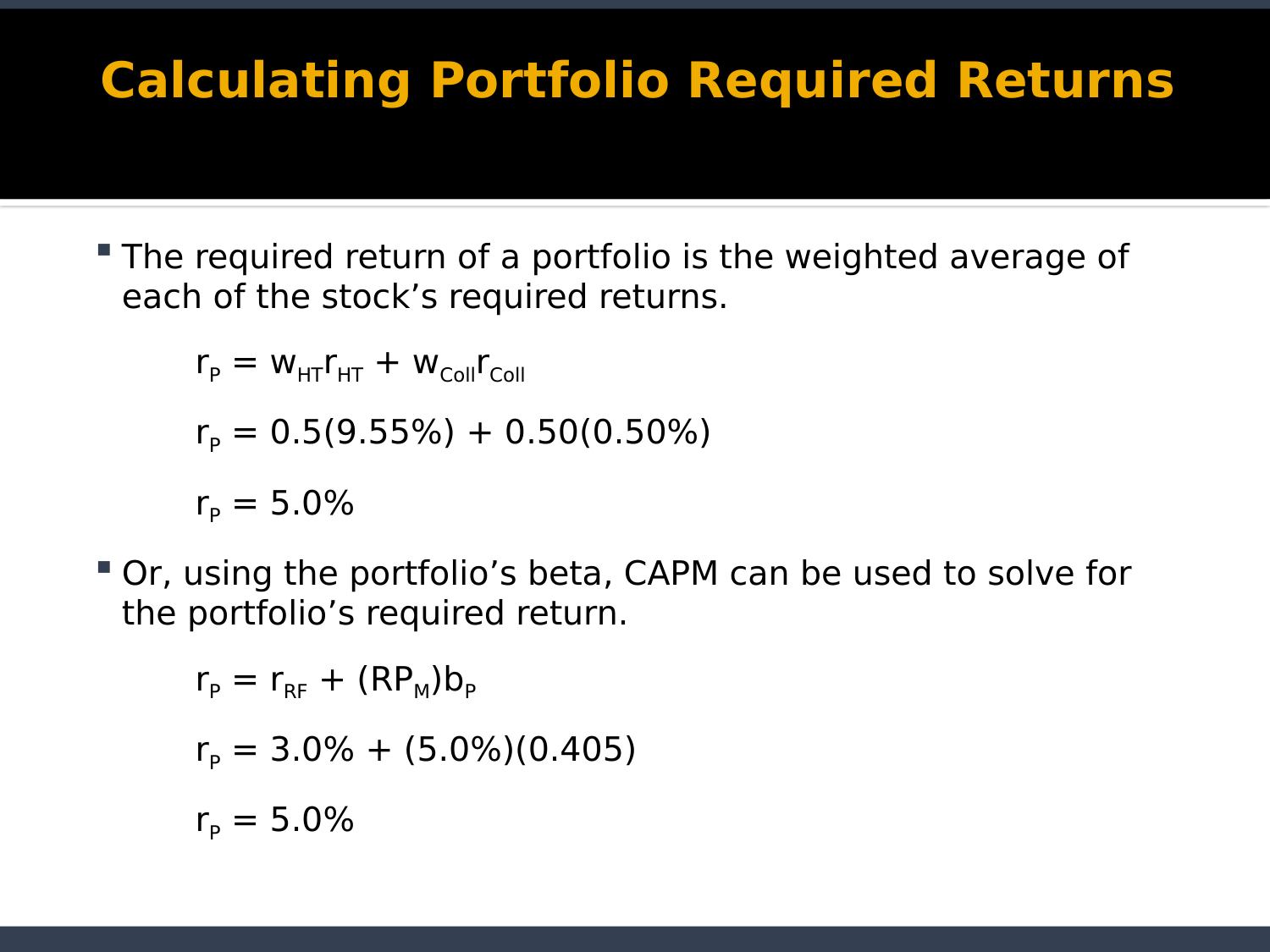

# Calculating Portfolio Required Returns
The required return of a portfolio is the weighted average of each of the stock’s required returns.
		rP = wHTrHT + wCollrColl
		rP = 0.5(9.55%) + 0.50(0.50%)
		rP = 5.0%
Or, using the portfolio’s beta, CAPM can be used to solve for the portfolio’s required return.
		rP = rRF + (RPM)bP
		rP = 3.0% + (5.0%)(0.405)
		rP = 5.0%